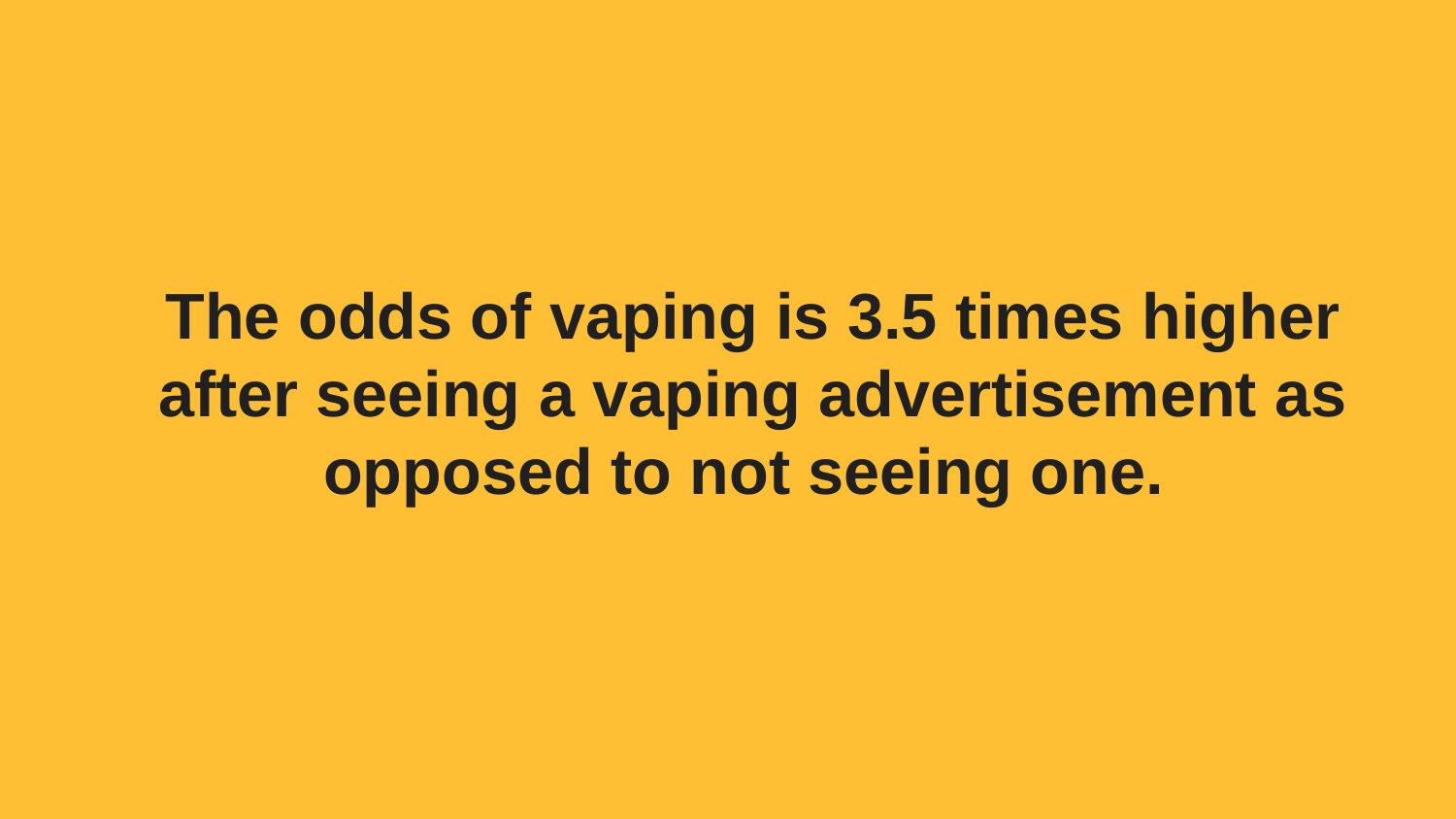

The odds of vaping is 3.5 times higher after seeing a vaping advertisement as opposed to not seeing one.